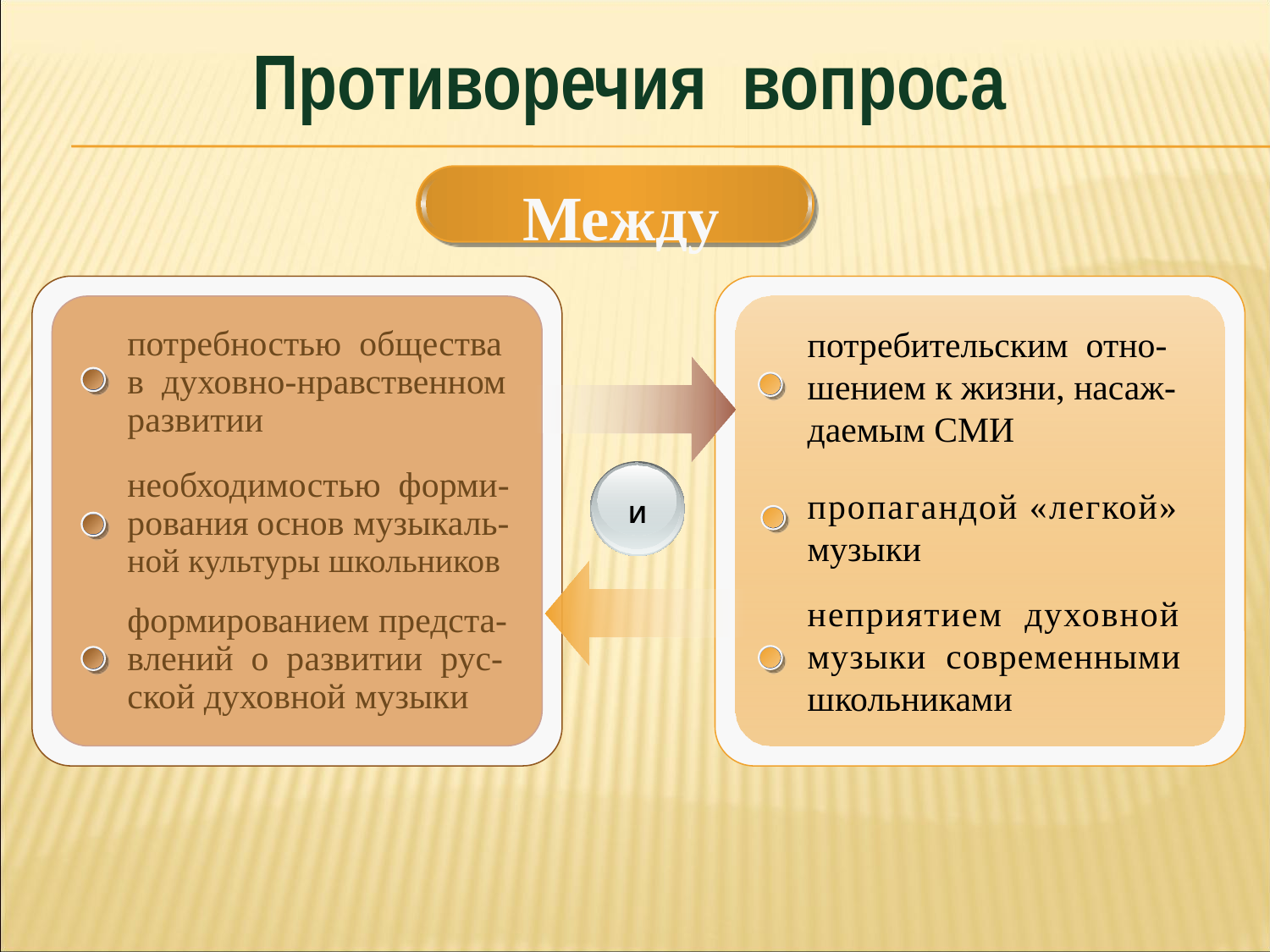

Противоречия  вопроса

 Между

потребительским  отно-шением к жизни, насаж-даемым СМИ
потребностью  общества в  духовно-нравственном развитии

необходимостью  форми-рования основ музыкаль-
ной культуры школьников

пропагандой «легкой» музыки
И

неприятием  духовной музыки  современными школьниками
формированием предста-
влений  о  развитии  рус-ской духовной музыки